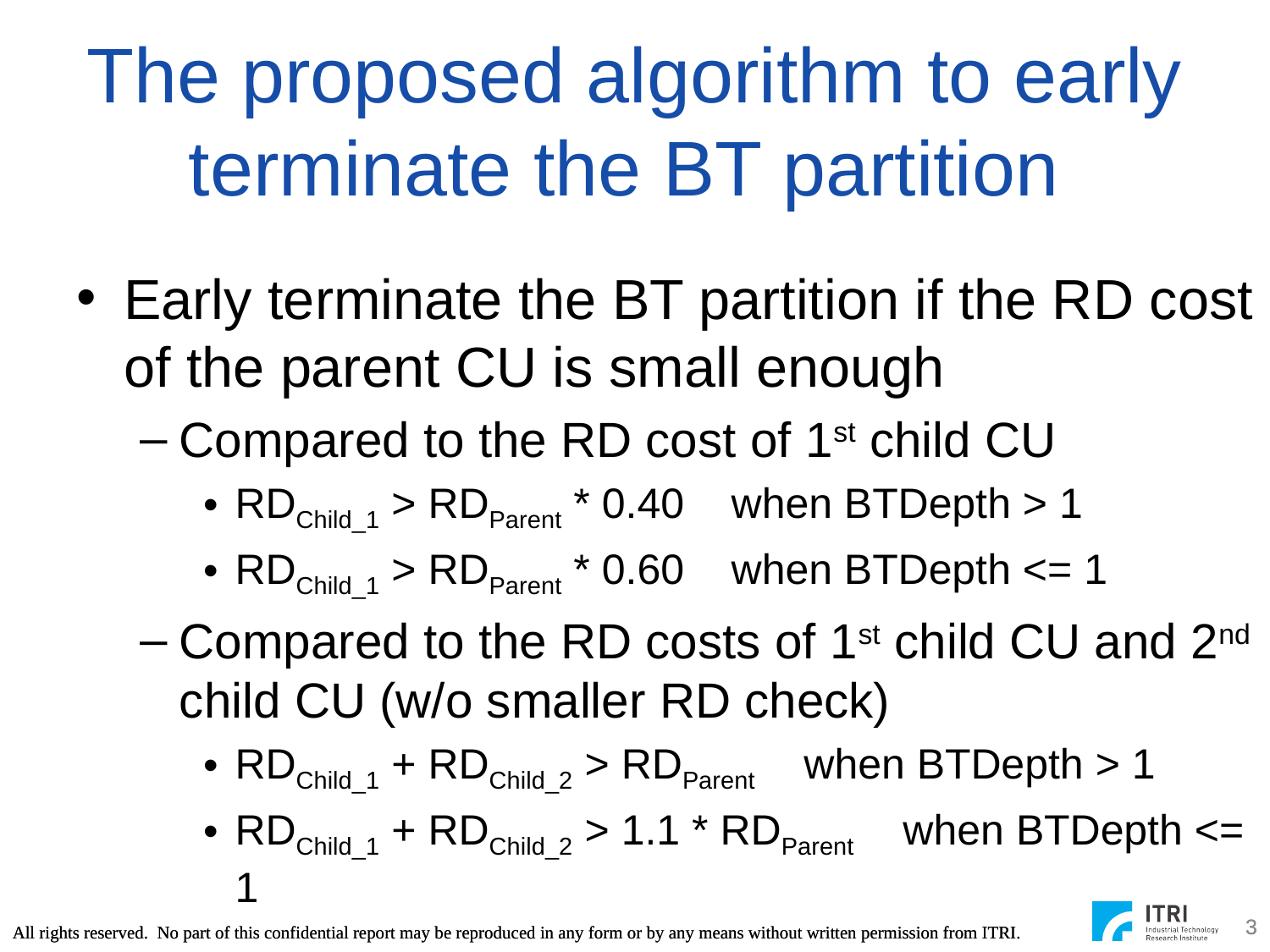

# The proposed algorithm to early terminate the BT partition
Early terminate the BT partition if the RD cost of the parent CU is small enough
Compared to the RD cost of 1st child CU
RDChild_1 > RDParent * 0.40    when BTDepth > 1
RDChild_1 > RDParent * 0.60    when BTDepth <= 1
Compared to the RD costs of 1st child CU and 2nd child CU (w/o smaller RD check)
RDChild_1 + RDChild_2 > RDParent     when BTDepth > 1
RDChild_1 + RDChild_2 > 1.1 * RDParent     when BTDepth <= 1

3